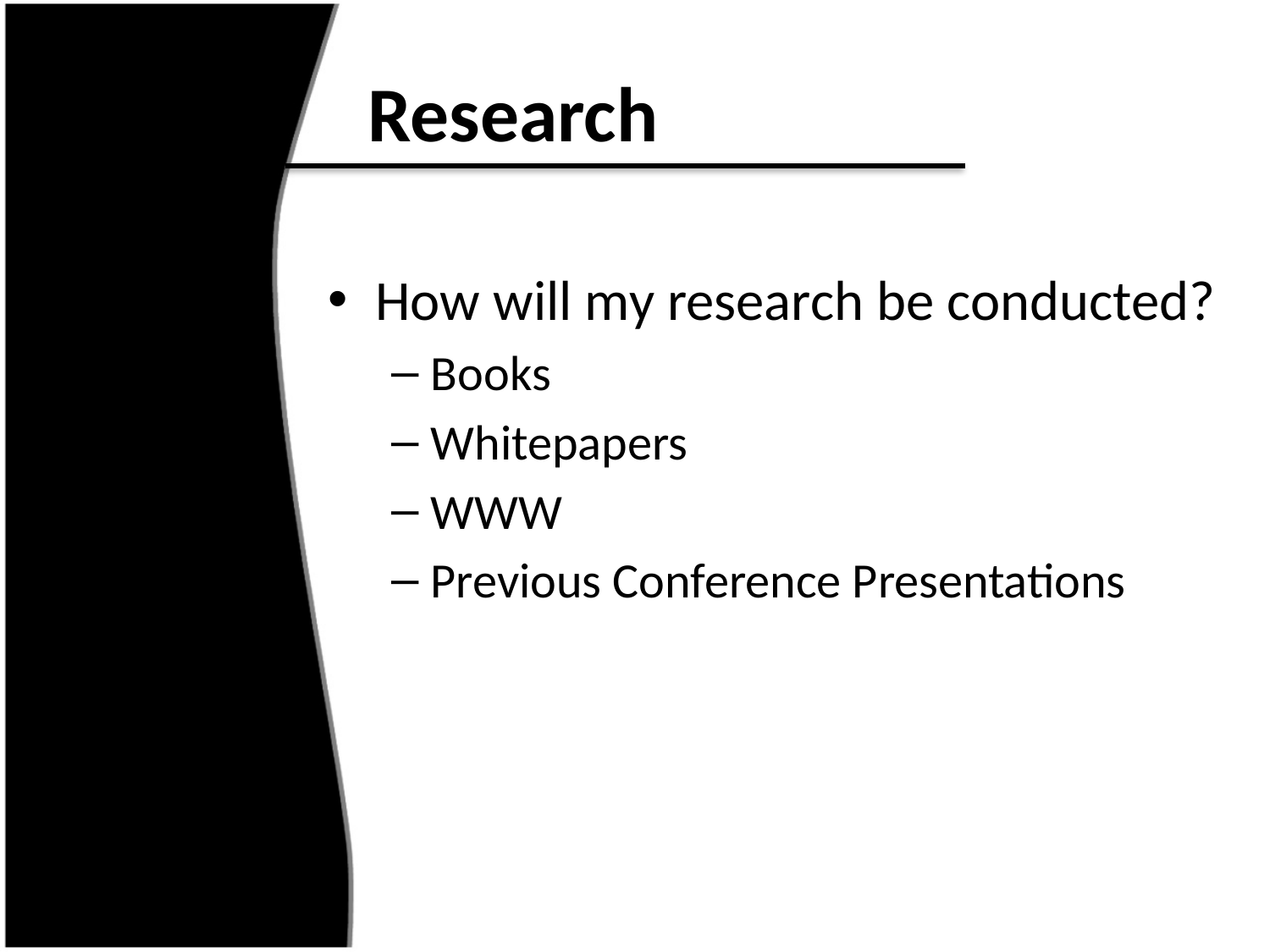

# Research
How will my research be conducted?
Books
Whitepapers
WWW
Previous Conference Presentations